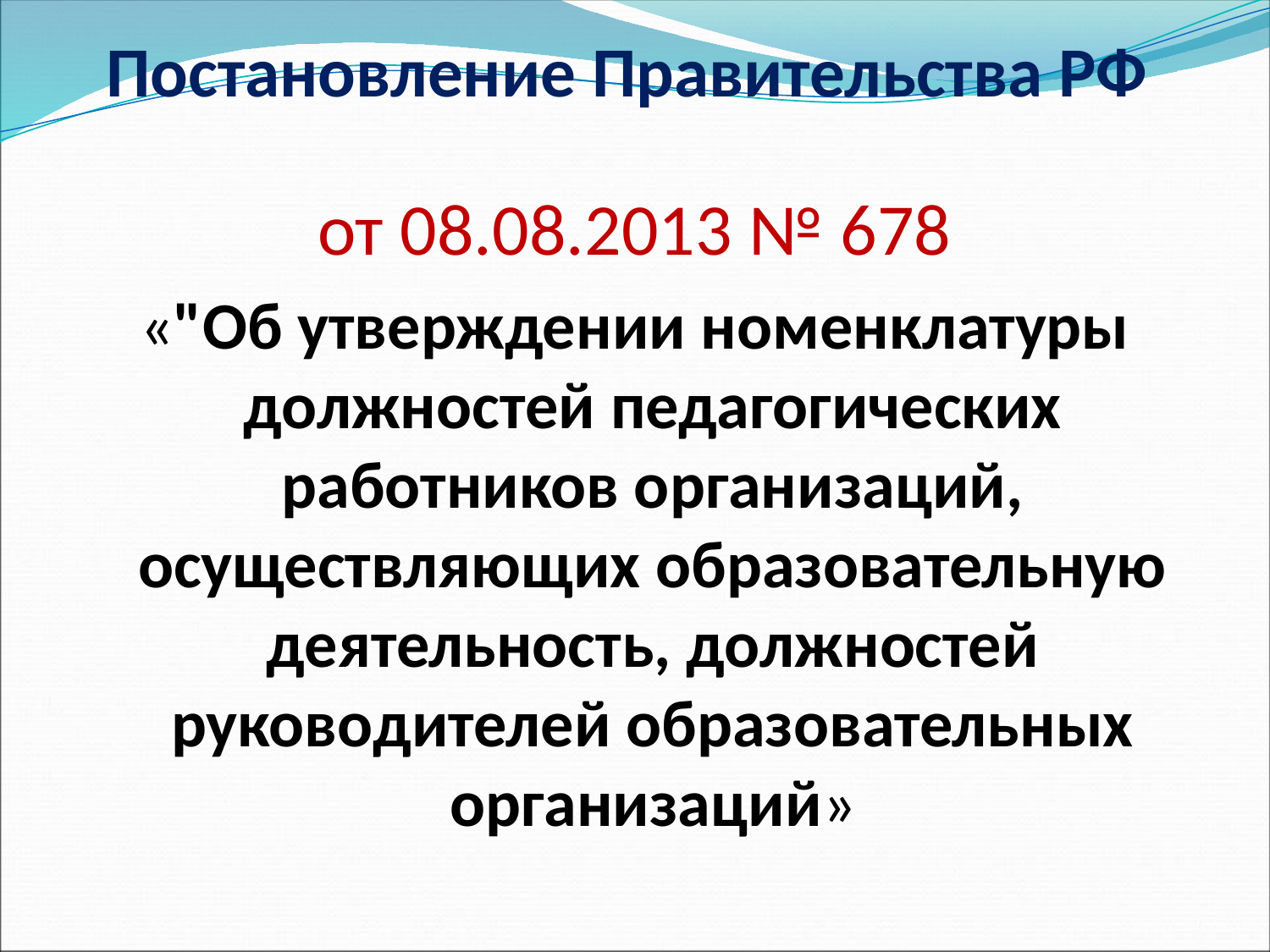

# Постановление Правительства РФ
от 08.08.2013 № 678
«"Об утверждении номенклатуры должностей педагогических работников организаций, осуществляющих образовательную деятельность, должностей руководителей образовательных организаций»